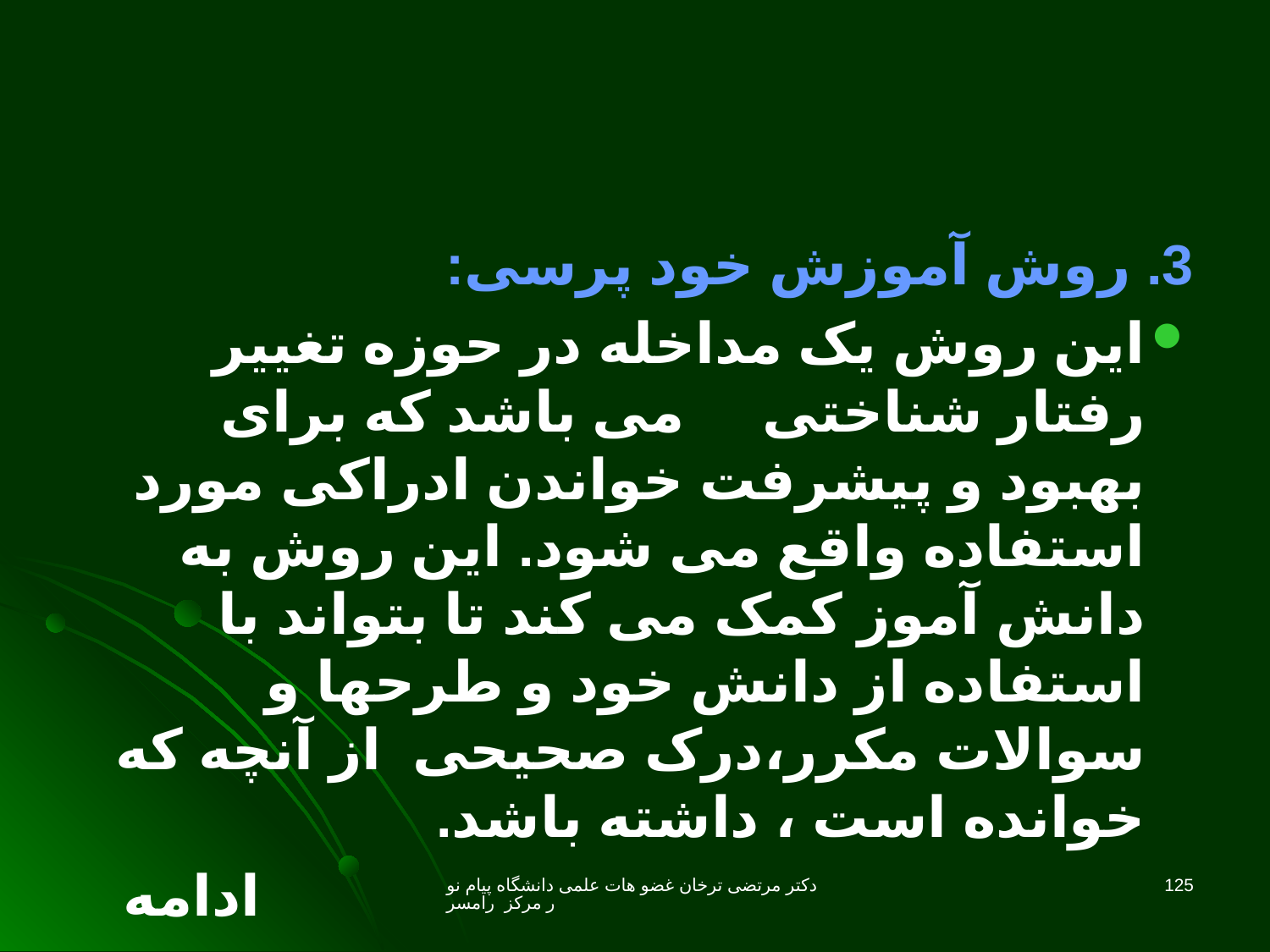

3. روش آموزش خود پرسی:
این روش یک مداخله در حوزه تغییر رفتار شناختی     می باشد که برای بهبود و پیشرفت خواندن ادراکی مورد استفاده واقع می شود. این روش به دانش آموز کمک می کند تا بتواند با استفاده از دانش خود و طرحها و سوالات مکرر،درک صحیحی  از آنچه که خوانده است ، داشته باشد.
ادامه
دکتر مرتضی ترخان غضو هات علمی دانشگاه پیام نور مرکز رامسر
125